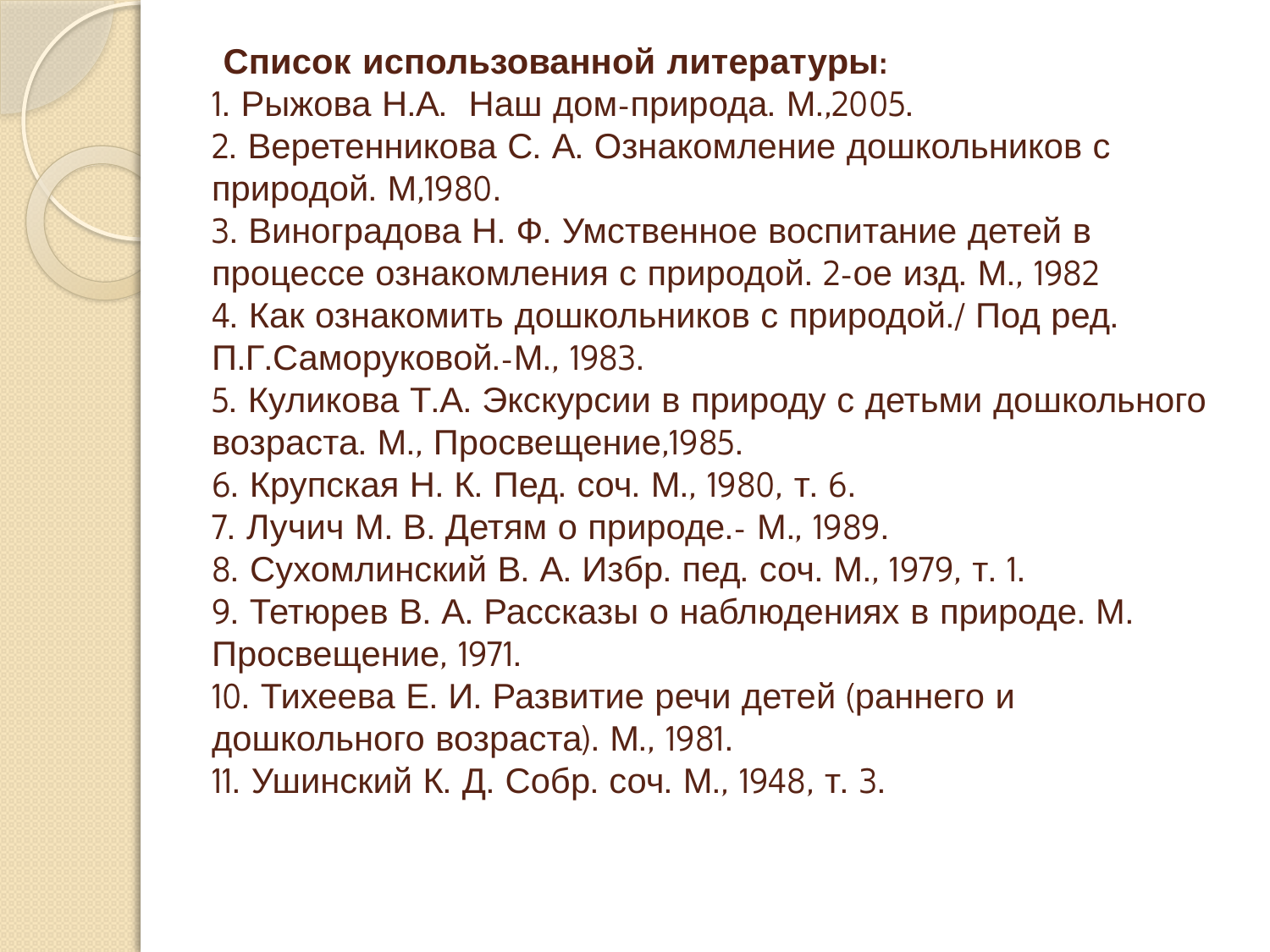

# Список использованной литературы: 1. Рыжова Н.А.  Наш дом-природа. М.,2005. 2. Веретенникова С. А. Ознакомление дошкольников с природой. М,1980. 3. Виноградова Н. Ф. Умственное воспитание детей в процессе ознакомления с природой. 2-ое изд. М., 1982 4. Как ознакомить дошкольников с природой./ Под ред. П.Г.Саморуковой.-М., 1983. 5. Куликова Т.А. Экскурсии в природу с детьми дошкольного возраста. М., Просвещение,1985. 6. Крупская Н. К. Пед. соч. М., 1980, т. 6. 7. Лучич М. В. Детям о природе.- М., 1989. 8. Сухомлинский В. А. Избр. пед. соч. М., 1979, т. 1. 9. Тетюрев В. А. Рассказы о наблюдениях в природе. М. Просвещение, 1971. 10. Тихеева Е. И. Развитие речи детей (раннего и дошкольного возраста). М., 1981. 11. Ушинский К. Д. Собр. соч. М., 1948, т. 3.